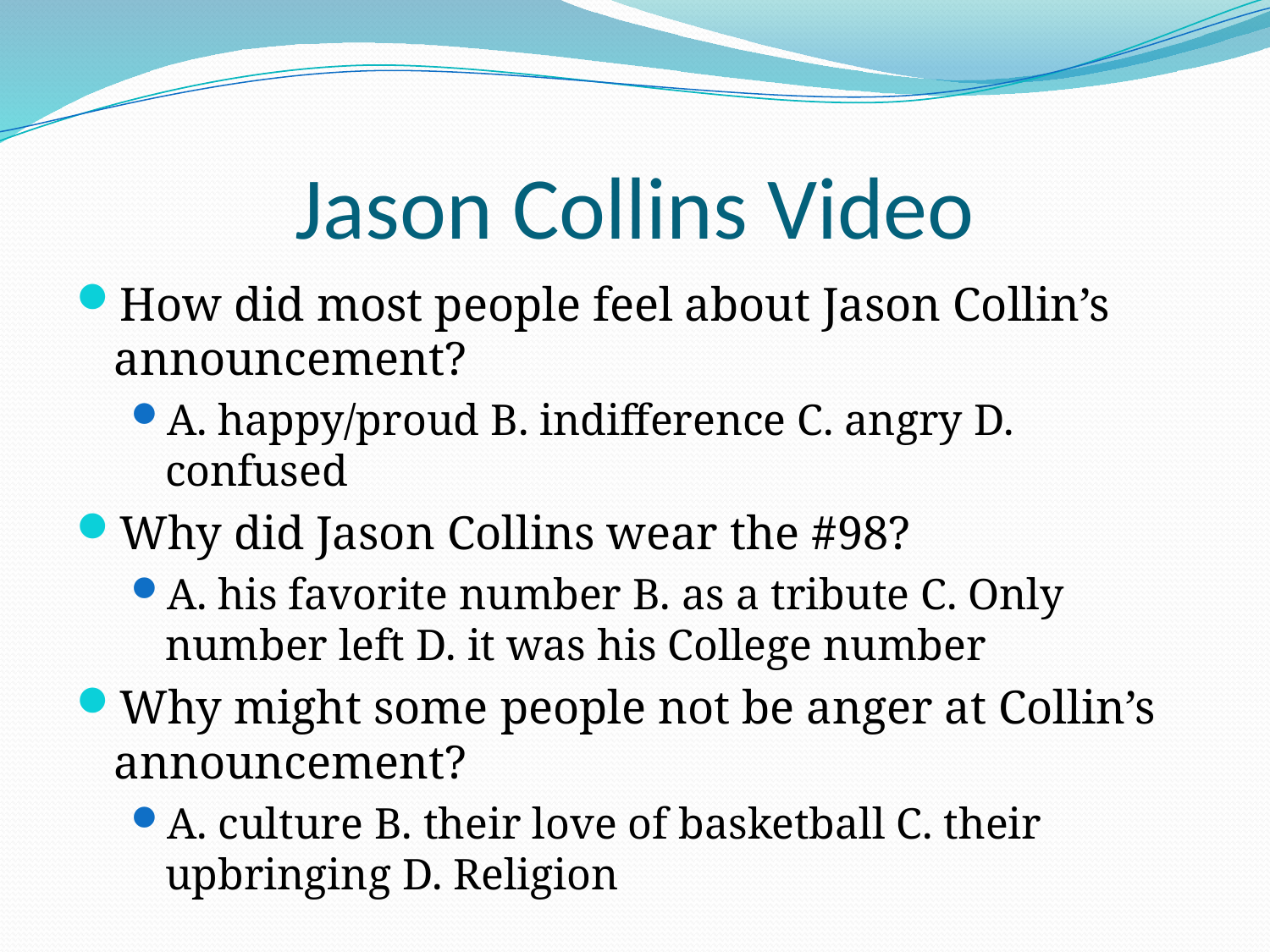

# Jason Collins Video
How did most people feel about Jason Collin’s announcement?
A. happy/proud B. indifference C. angry D. confused
Why did Jason Collins wear the #98?
A. his favorite number B. as a tribute C. Only number left D. it was his College number
Why might some people not be anger at Collin’s announcement?
A. culture B. their love of basketball C. their upbringing D. Religion